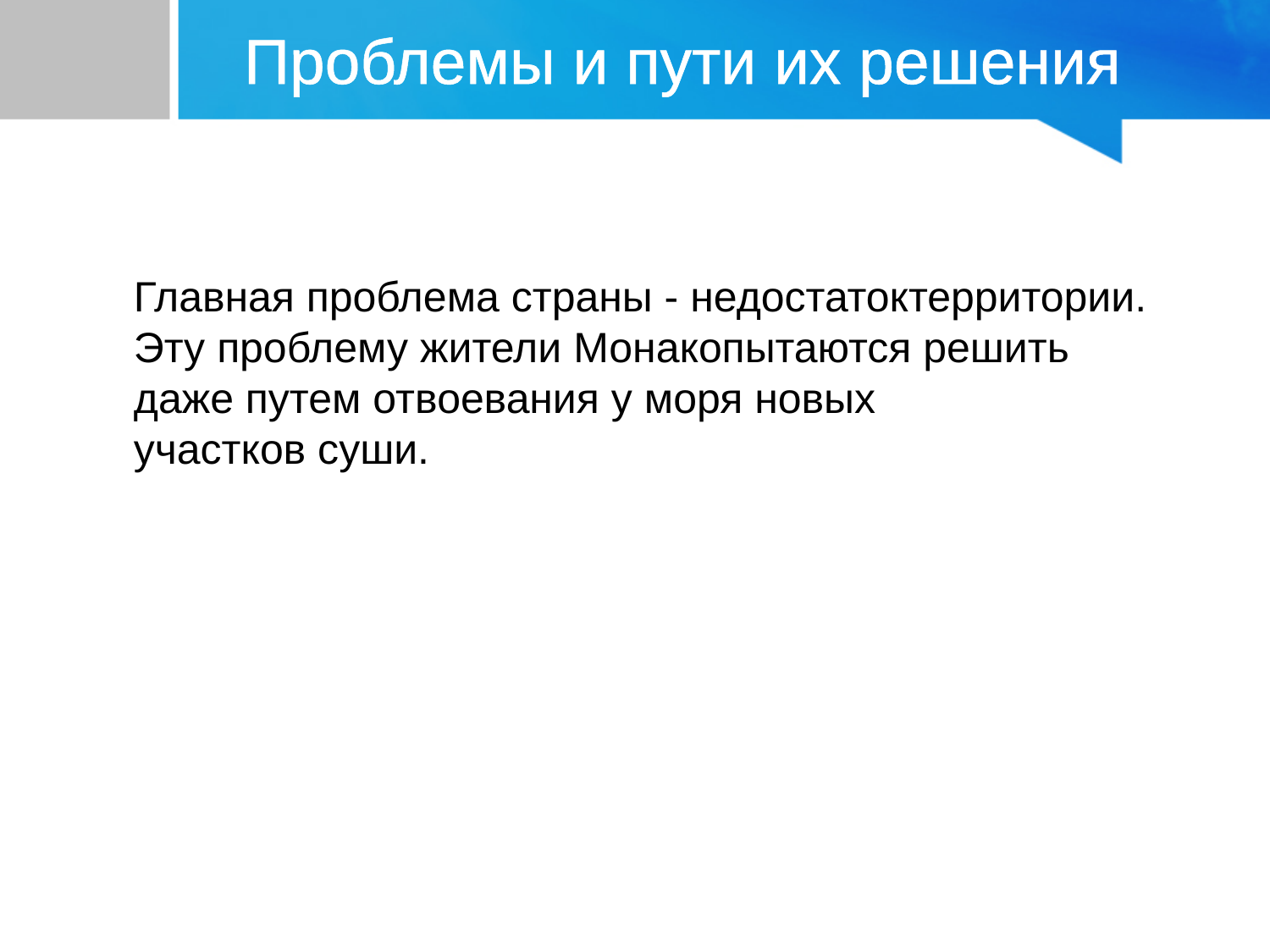

Проблемы и пути их решения

Главная проблема страны - недостатоктерритории. Эту проблему жители Монакопытаются решить даже путем отвоевания у моря новых участков суши.